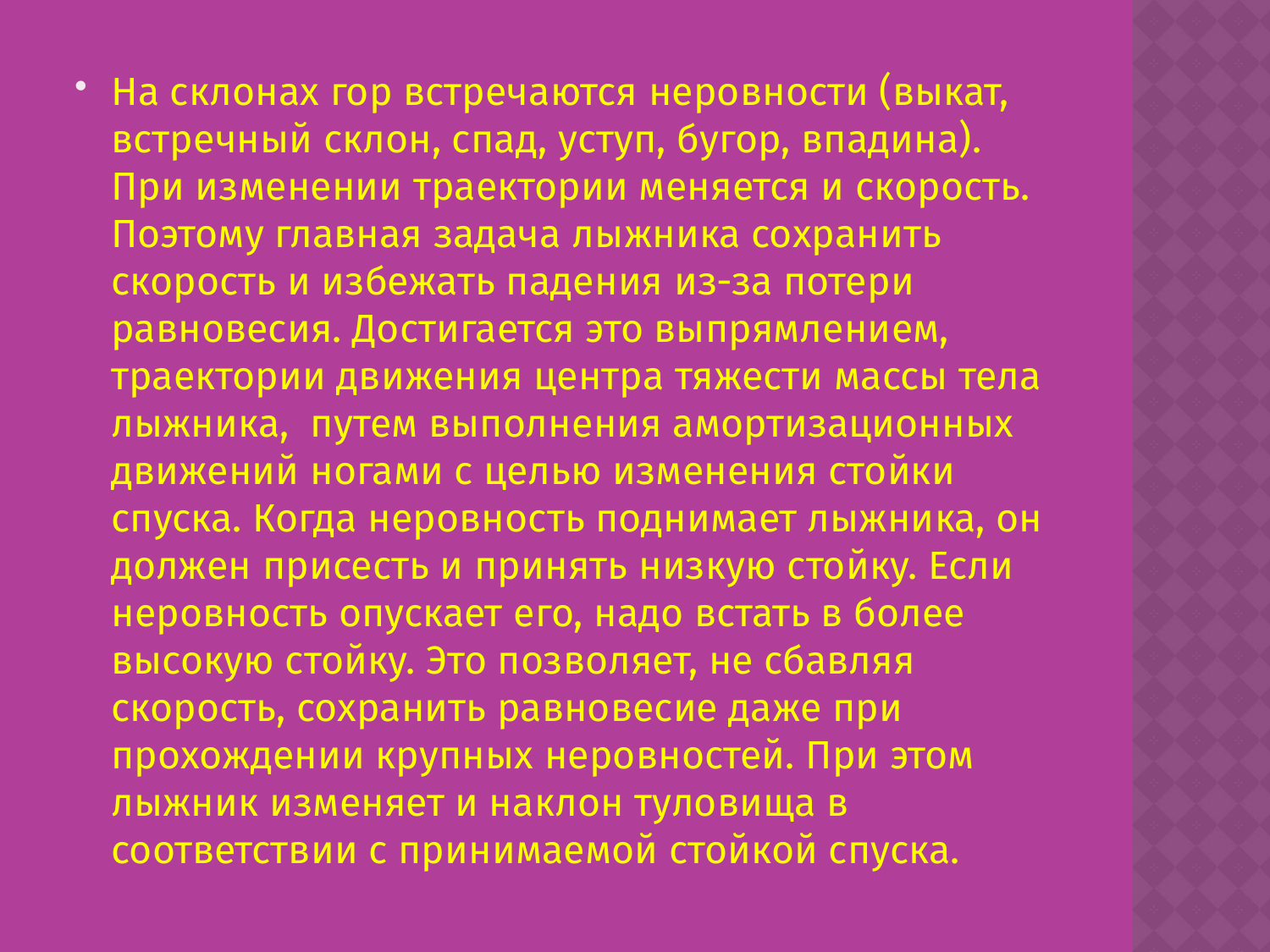

#
На склонах гор встречаются неровности (выкат, встречный склон, спад, уступ, бугор, впадина). При изменении траектории меняется и скорость. Поэтому главная задача лыжника сохранить скорость и избежать падения из-за потери равновесия. Достигается это выпрямлением, траектории движения центра тяжести массы тела лыжника,  путем выполнения амортизационных движений ногами с целью изменения стойки спуска. Когда неровность поднимает лыжника, он должен присесть и принять низкую стойку. Если неровность опускает его, надо встать в более высокую стойку. Это позволяет, не сбавляя скорость, сохранить равновесие даже при прохождении крупных неровностей. При этом лыжник изменяет и наклон туловища в соответствии с принимаемой стойкой спуска.